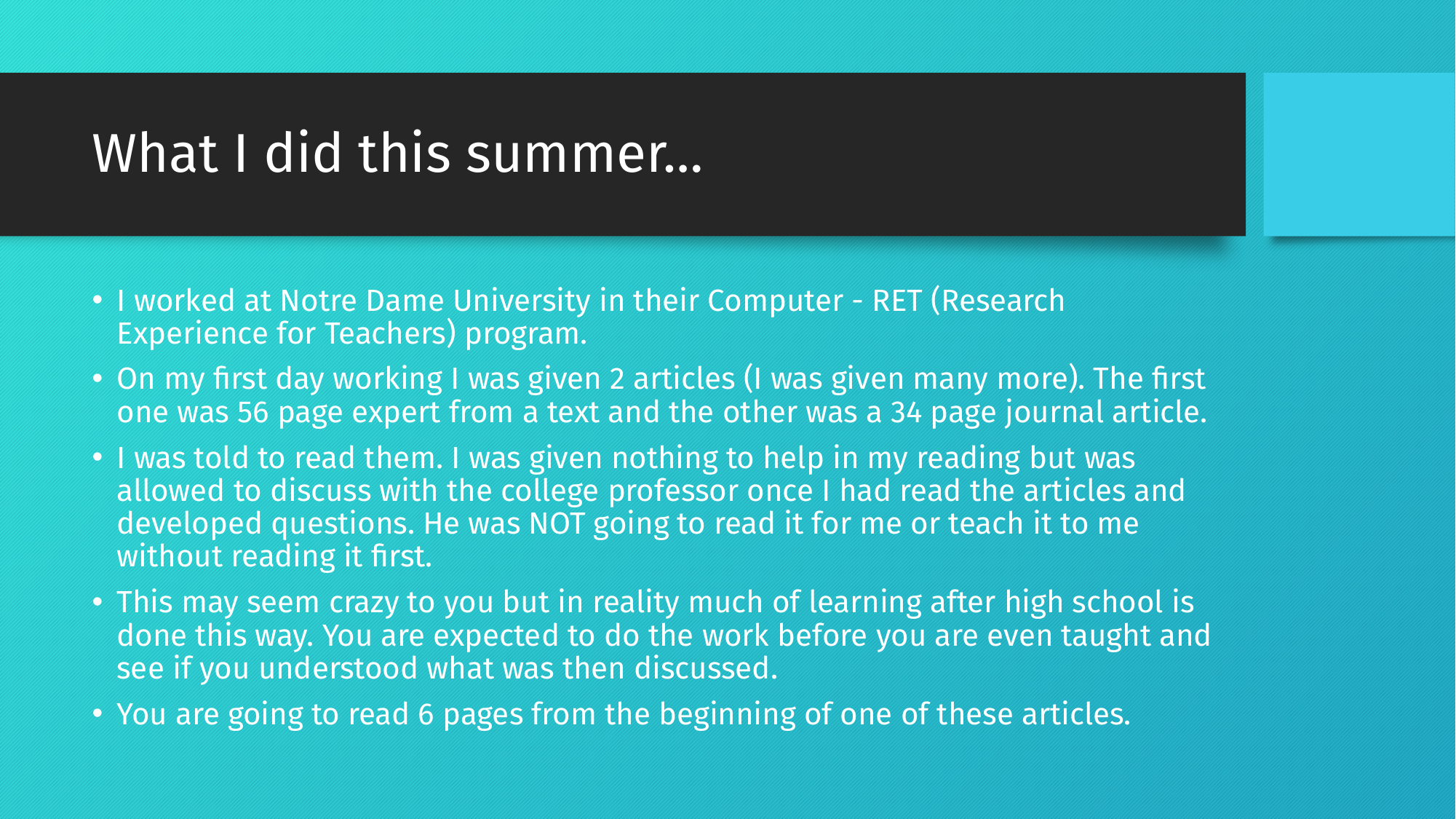

# What I did this summer…
I worked at Notre Dame University in their Computer - RET (Research Experience for Teachers) program.
On my first day working I was given 2 articles (I was given many more). The first one was 56 page expert from a text and the other was a 34 page journal article.
I was told to read them. I was given nothing to help in my reading but was allowed to discuss with the college professor once I had read the articles and developed questions. He was NOT going to read it for me or teach it to me without reading it first.
This may seem crazy to you but in reality much of learning after high school is done this way. You are expected to do the work before you are even taught and see if you understood what was then discussed.
You are going to read 6 pages from the beginning of one of these articles.